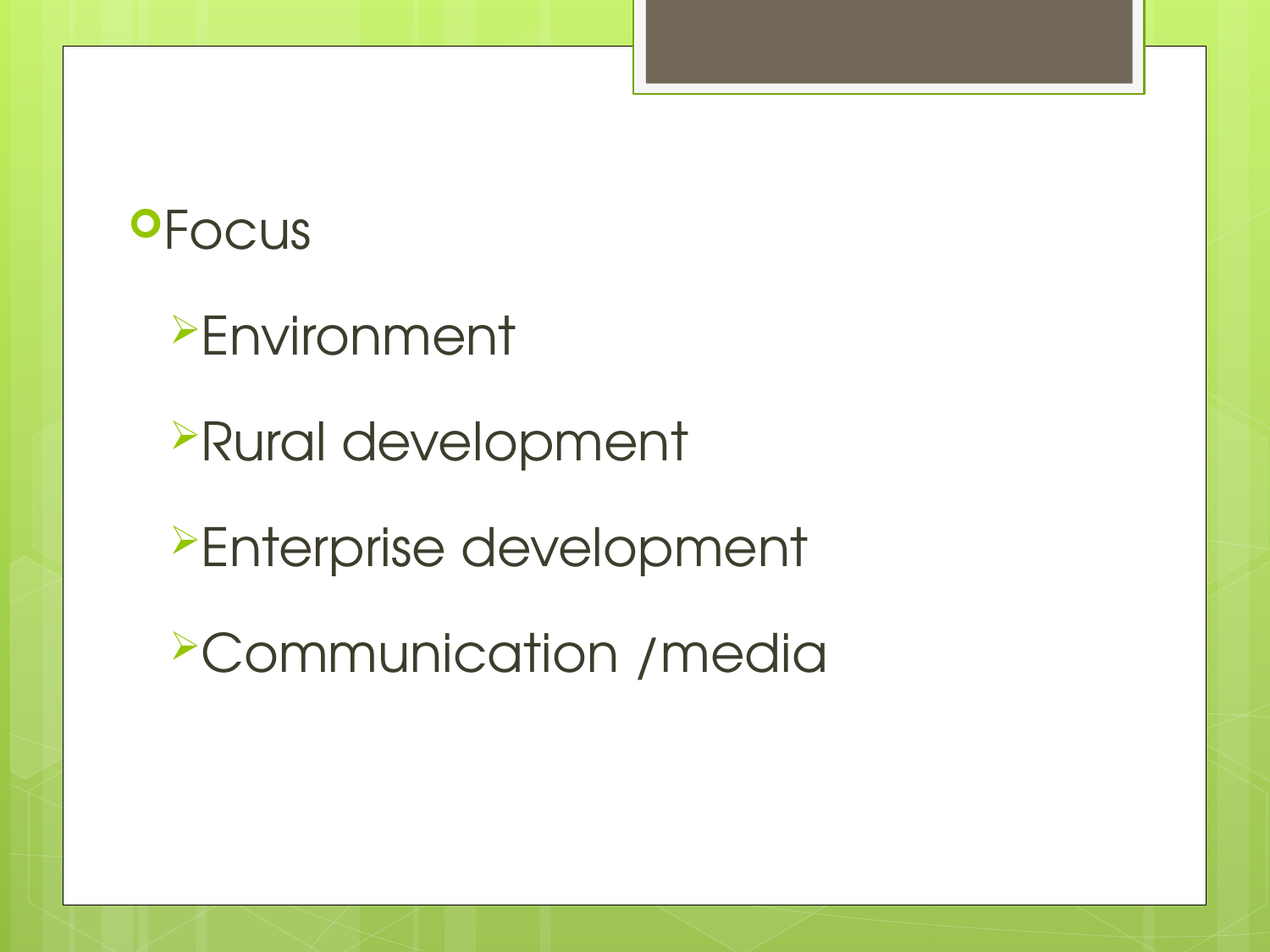

Focus
Environment
Rural development
Enterprise development
Communication /media